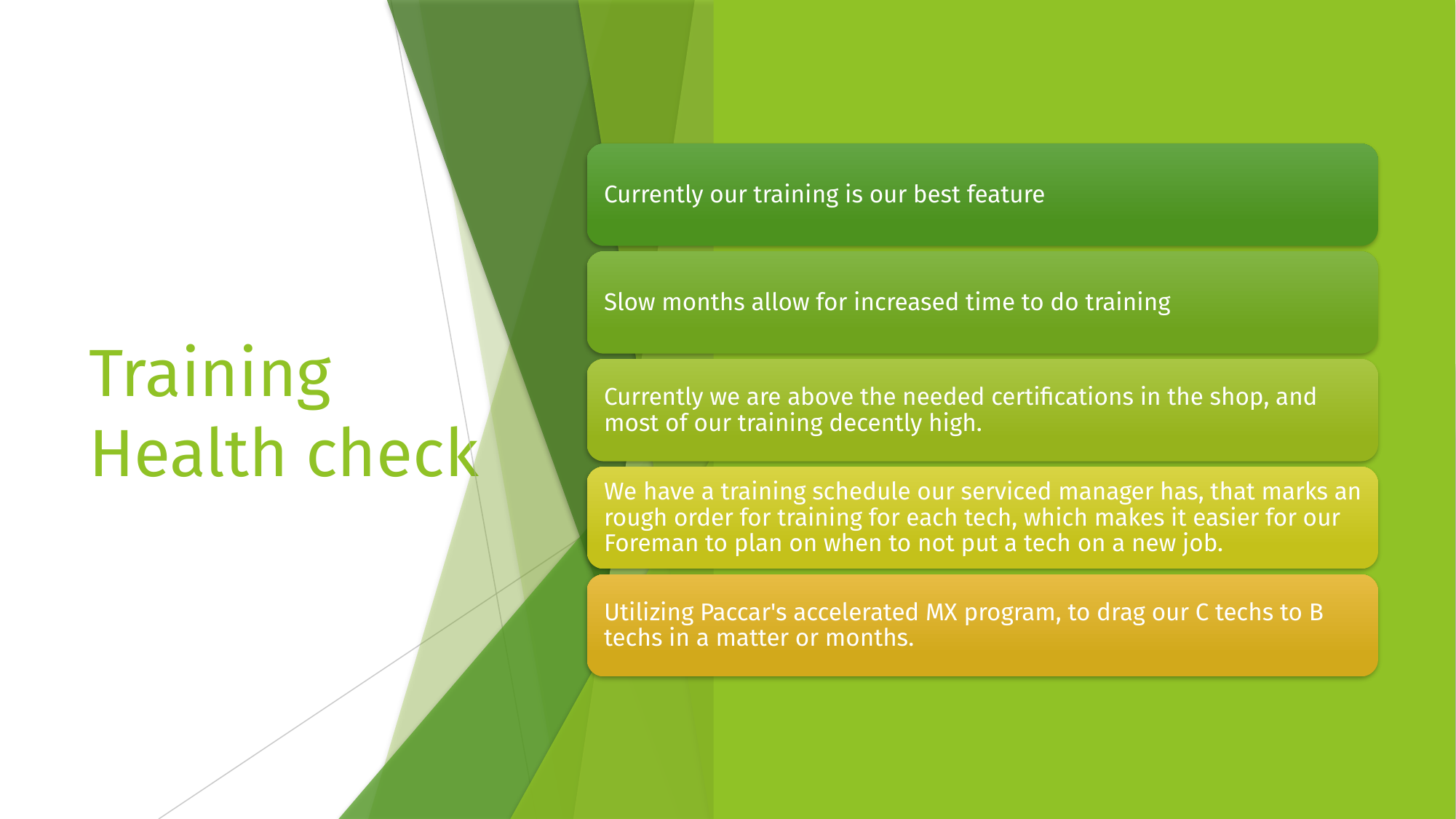

Currently our training is our best feature
Slow months allow for increased time to do training
Currently we are above the needed certifications in the shop, and most of our training decently high.
We have a training schedule our serviced manager has, that marks an rough order for training for each tech, which makes it easier for our Foreman to plan on when to not put a tech on a new job.
Utilizing Paccar's accelerated MX program, to drag our C techs to B techs in a matter or months.
# Training Health check